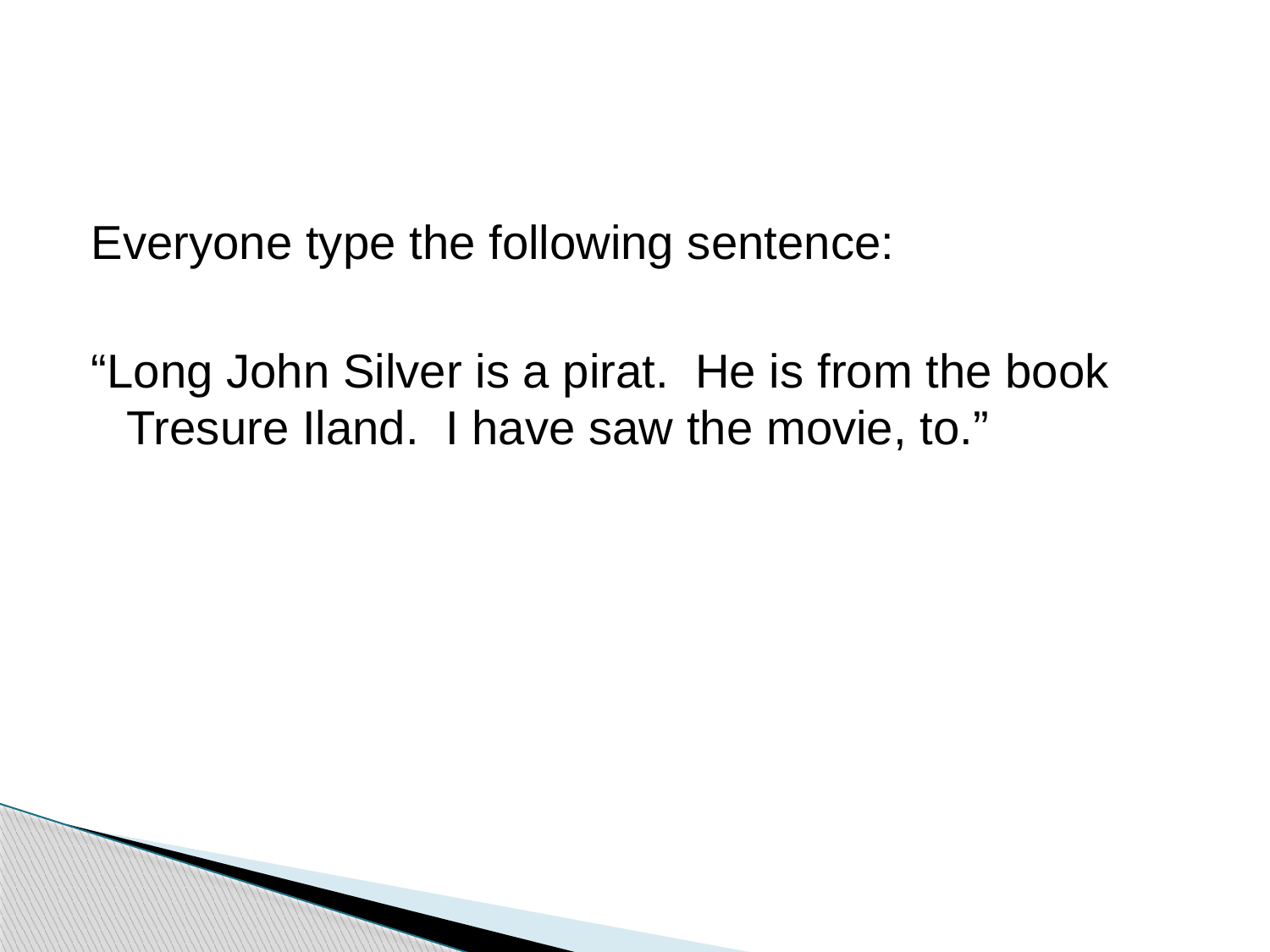

#
Everyone type the following sentence:

“Long John Silver is a pirat.  He is from the book Tresure Iland.  I have saw the movie, to.”